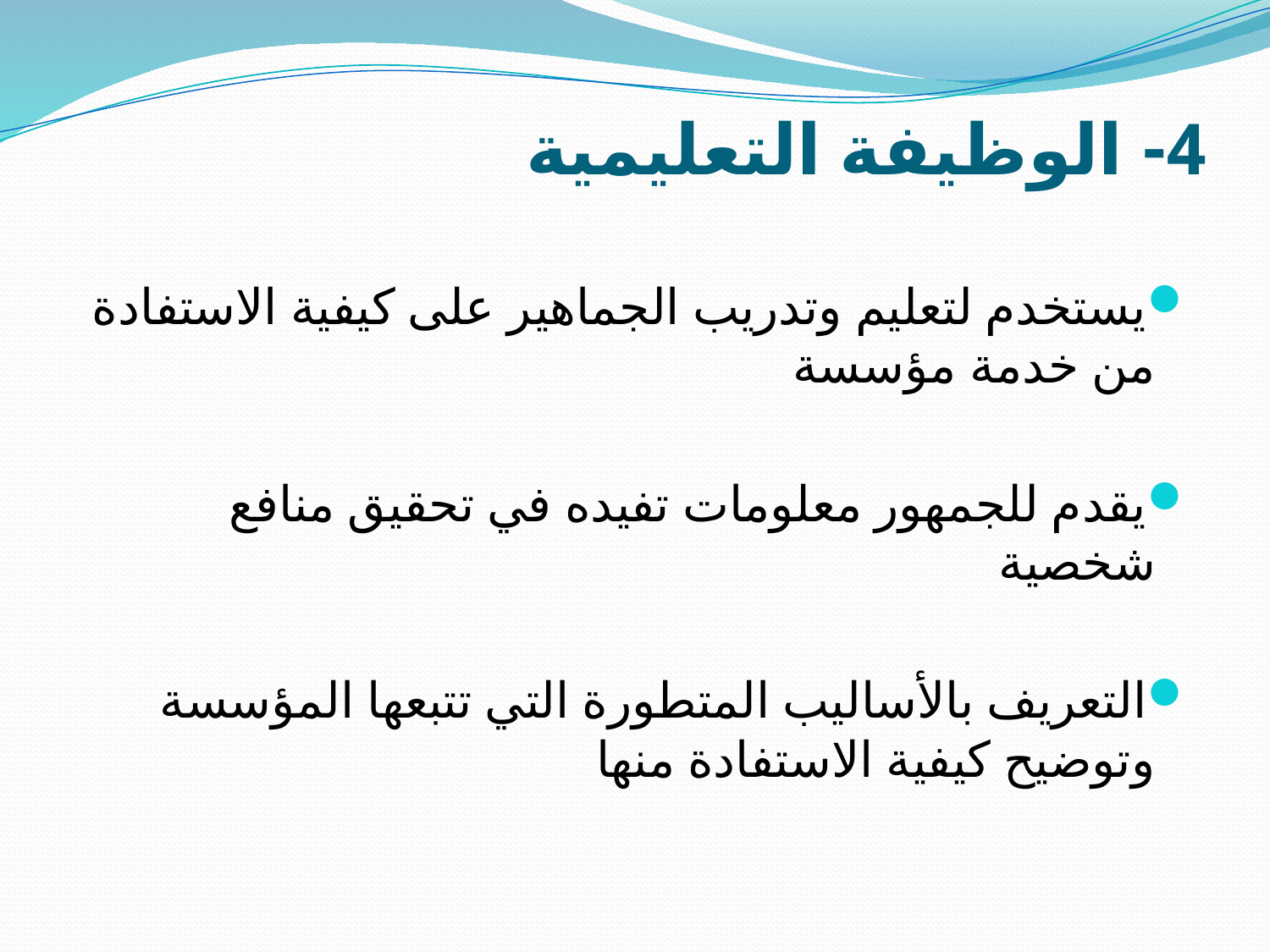

# 4- الوظيفة التعليمية
يستخدم لتعليم وتدريب الجماهير على كيفية الاستفادة من خدمة مؤسسة

يقدم للجمهور معلومات تفيده في تحقيق منافع شخصية

التعريف بالأساليب المتطورة التي تتبعها المؤسسة وتوضيح كيفية الاستفادة منها